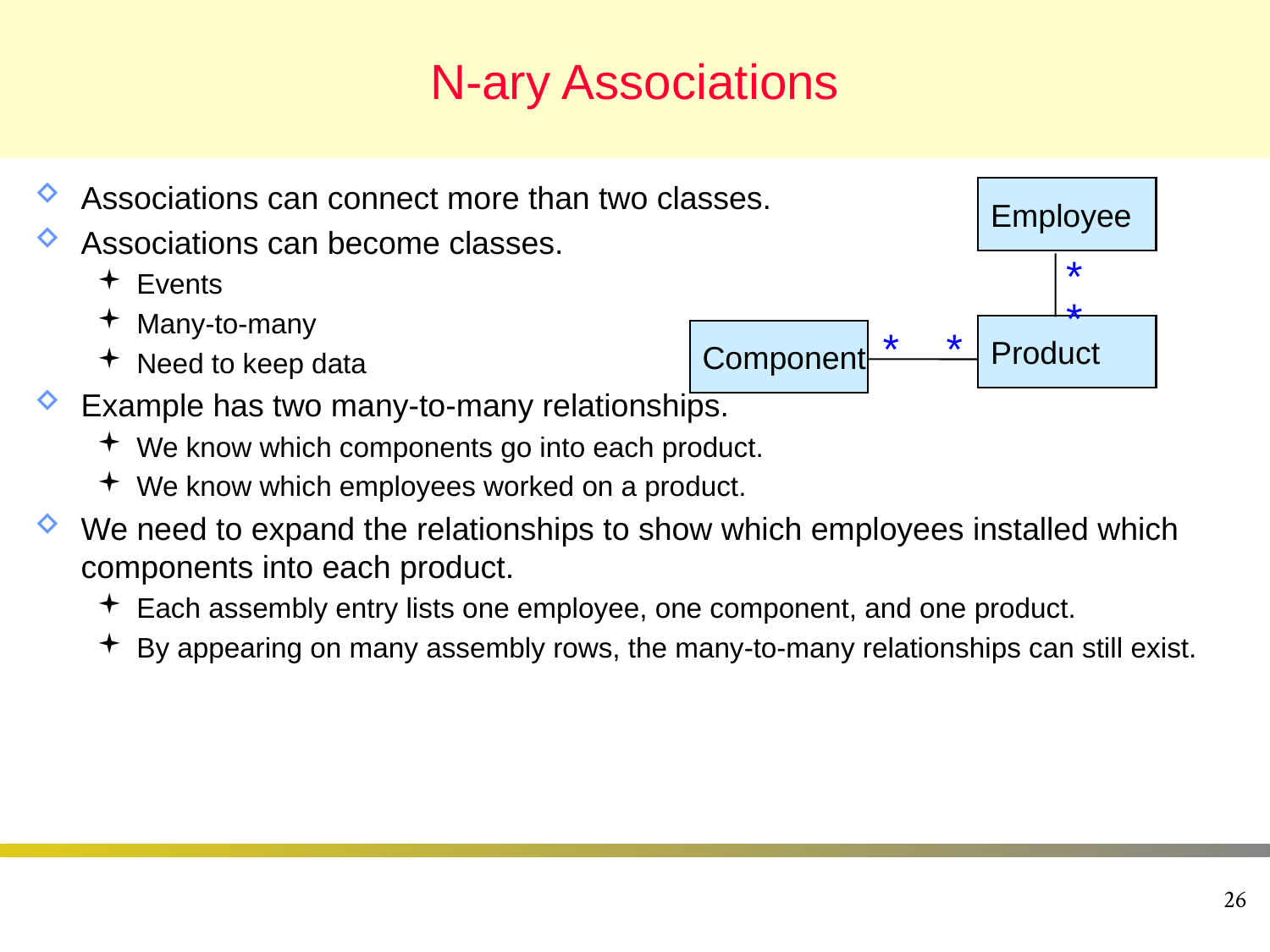

# N-ary Associations
Associations can connect more than two classes.
Associations can become classes.
Events
Many-to-many
Need to keep data
Example has two many-to-many relationships.
We know which components go into each product.
We know which employees worked on a product.
We need to expand the relationships to show which employees installed which components into each product.
Each assembly entry lists one employee, one component, and one product.
By appearing on many assembly rows, the many-to-many relationships can still exist.
Employee
*

*
*
*
Product
Component

26